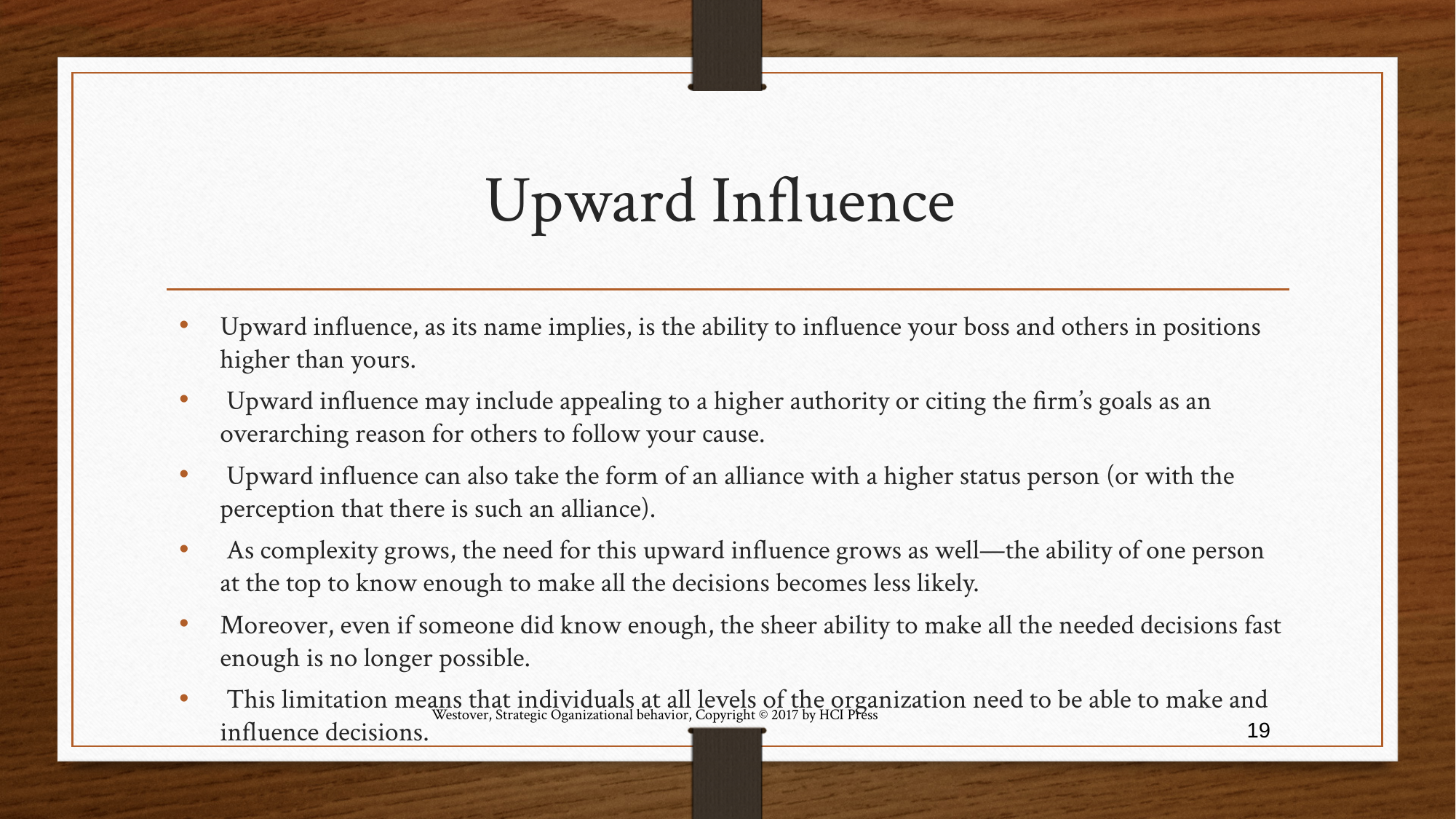

# Upward Influence
Upward influence, as its name implies, is the ability to influence your boss and others in positions higher than yours.
 Upward influence may include appealing to a higher authority or citing the firm’s goals as an overarching reason for others to follow your cause.
 Upward influence can also take the form of an alliance with a higher status person (or with the perception that there is such an alliance).
 As complexity grows, the need for this upward influence grows as well—the ability of one person at the top to know enough to make all the decisions becomes less likely.
Moreover, even if someone did know enough, the sheer ability to make all the needed decisions fast enough is no longer possible.
 This limitation means that individuals at all levels of the organization need to be able to make and influence decisions.
Westover, Strategic Oganizational behavior, Copyright © 2017 by HCI Press
19